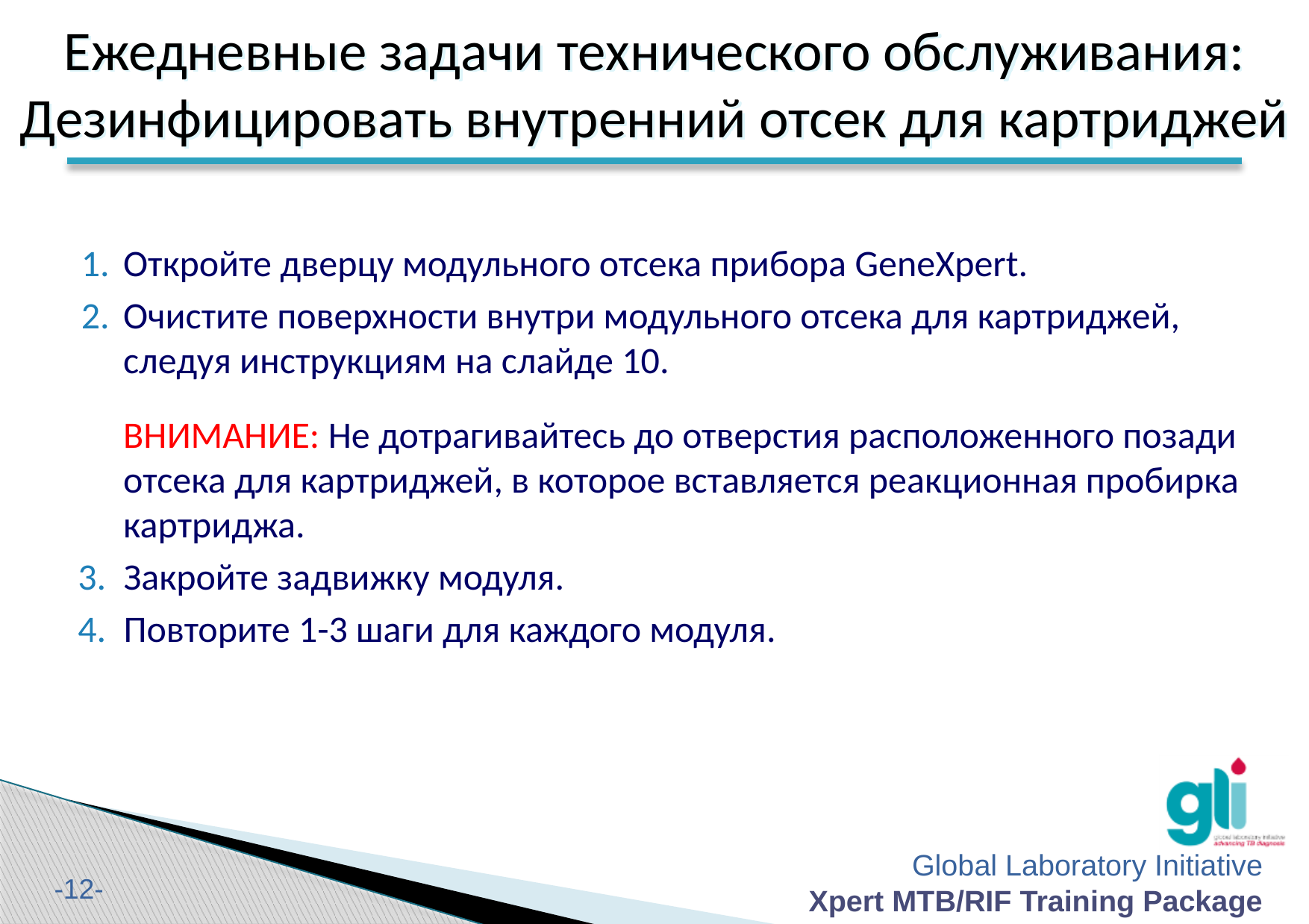

Ежедневные задачи технического обслуживания:
Дезинфицировать внутренний отсек для картриджей

Откройте дверцу модульного отсека прибора GeneXpert.
Очистите поверхности внутри модульного отсека для картриджей, следуя инструкциям на слайде 10.

ВНИМАНИЕ: Не дотрагивайтесь до отверстия расположенного позади отсека для картриджей, в которое вставляется реакционная пробирка картриджа.
Закройте задвижку модуля.
Повторите 1-3 шаги для каждого модуля.